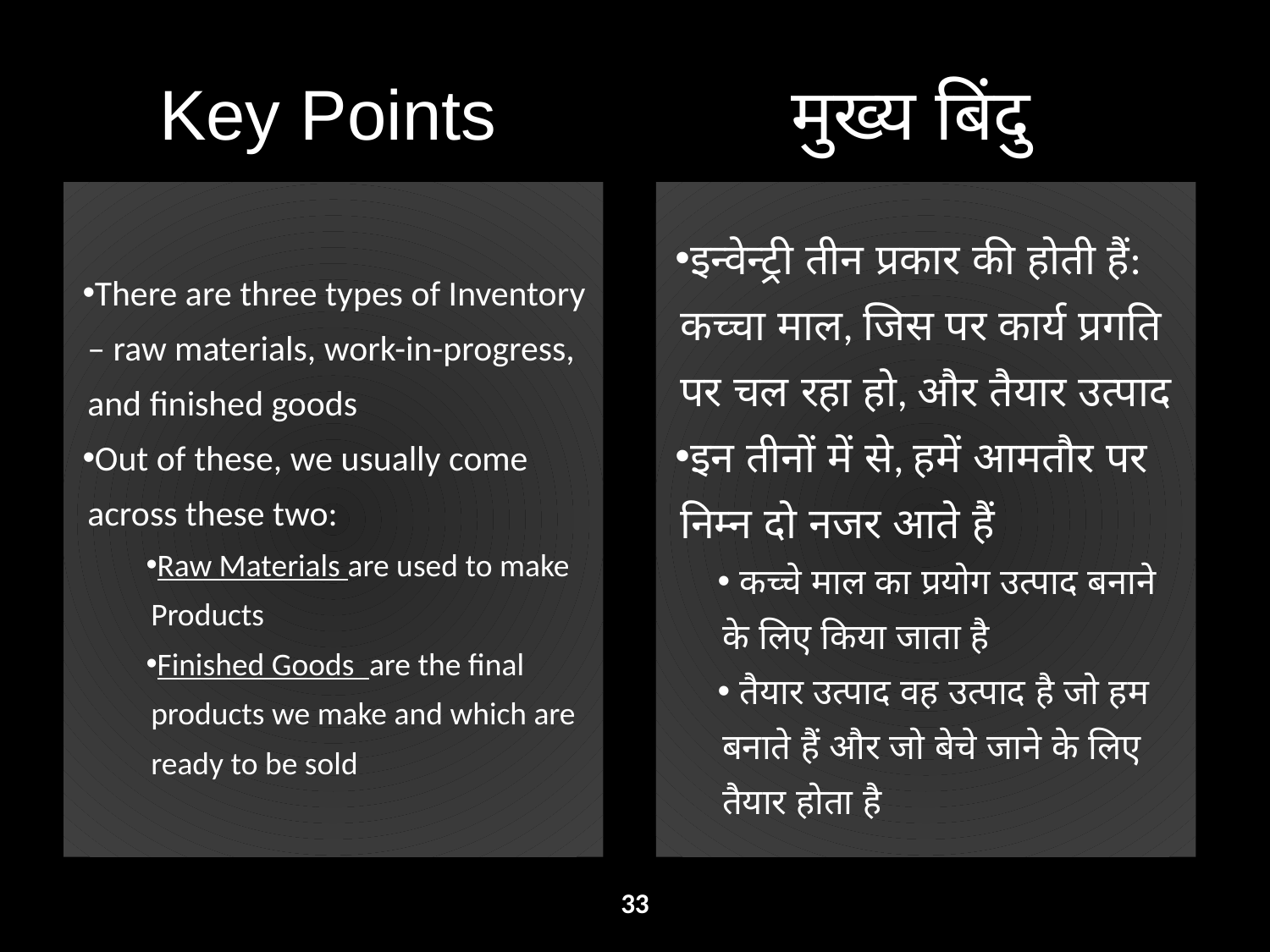

Key Points
मुख्य बिंदु

There are three types of Inventory – raw materials, work-in-progress, and finished goods
Out of these, we usually come across these two:
Raw Materials are used to make Products
Finished Goods  are the final products we make and which are ready to be sold
इन्वेन्ट्री तीन प्रकार की होती हैं: कच्चा माल, जिस पर कार्य प्रगति पर चल रहा हो, और तैयार उत्पाद
इन तीनों में से, हमें आमतौर पर निम्न दो नजर आते हैं
 कच्चे माल का प्रयोग उत्पाद बनाने के लिए किया जाता है
 तैयार उत्पाद वह उत्पाद है जो हम बनाते हैं और जो बेचे जाने के लिए तैयार होता है
33